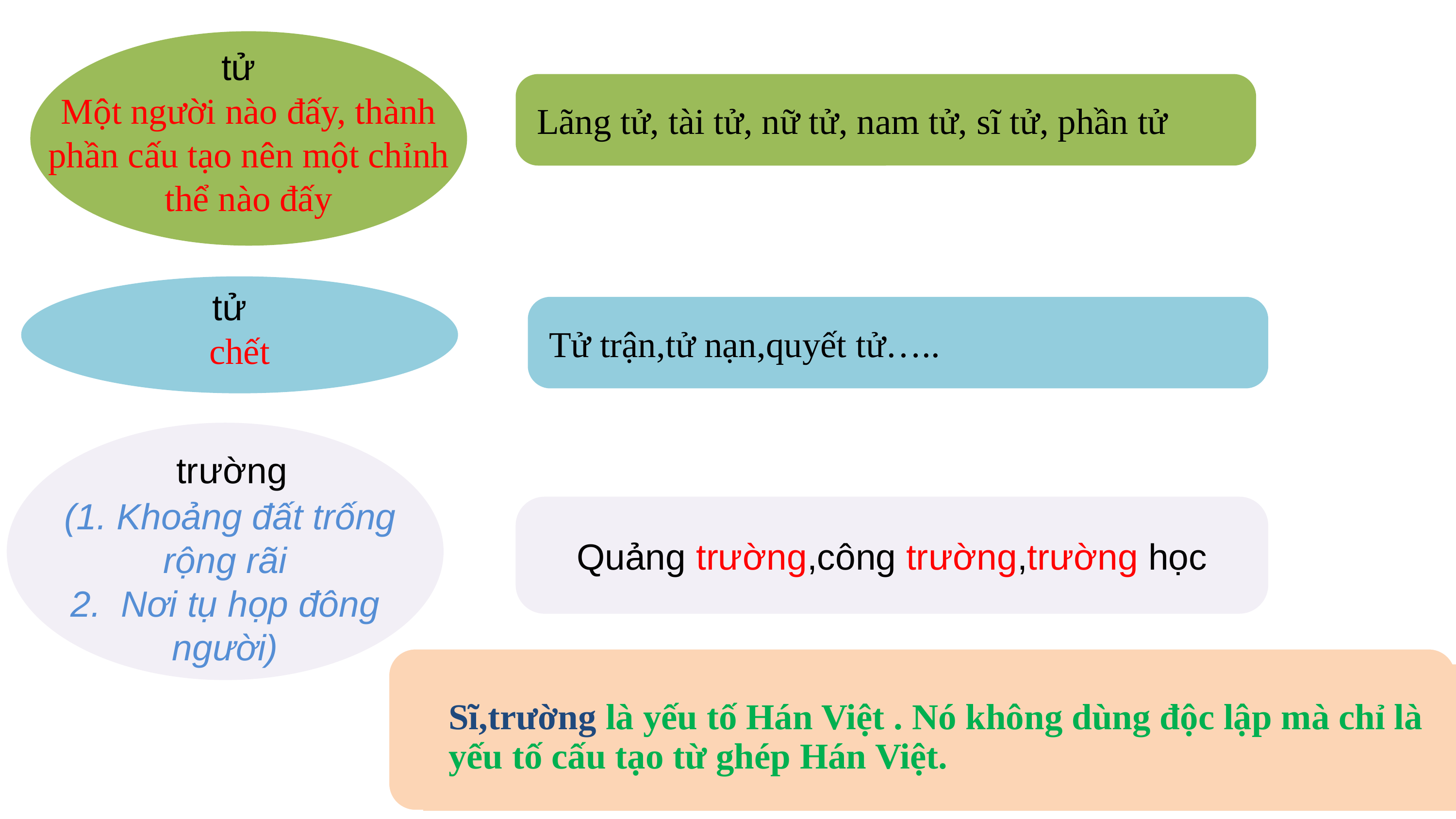

tử
Một người nào đấy, thành phần cấu tạo nên một chỉnh thể nào đấy

Lãng tử, tài tử, nữ tử, nam tử, sĩ tử, phần tử

tử
chết

Tử trận,tử nạn,quyết tử…..
 trường
 (1. Khoảng đất trống rộng rãi
2.  Nơi tụ họp đông người)
Quảng trường,công trường,trường học

Sĩ,trường là yếu tố Hán Việt . Nó không dùng độc lập mà chỉ là yếu tố cấu tạo từ ghép Hán Việt.